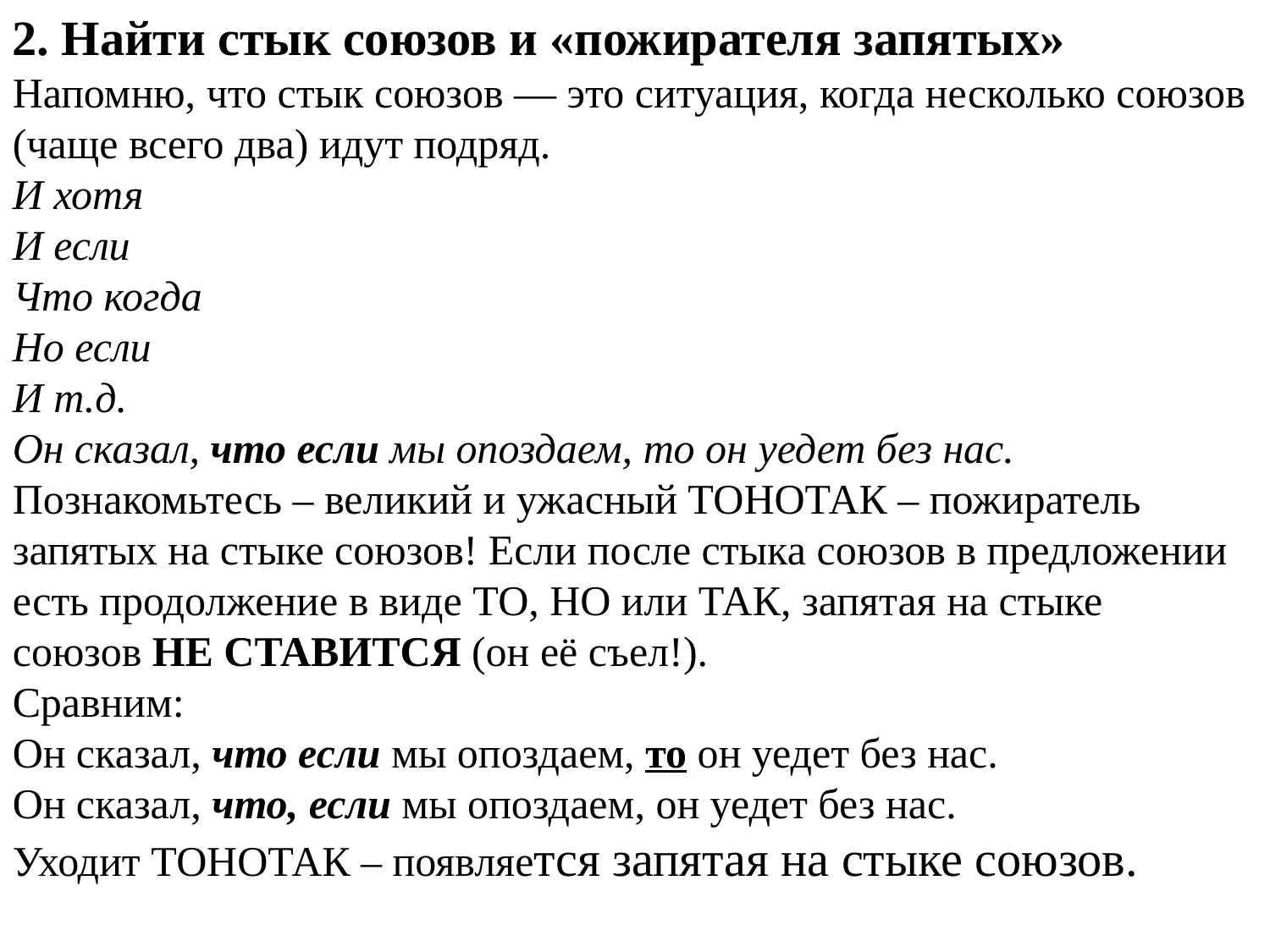

2. Найти стык союзов и «пожирателя запятых»
Напомню, что стык союзов — это ситуация, когда несколько союзов (чаще всего два) идут подряд.
И хотя
И если
Что когда
Но если
И т.д.
Он сказал, что если мы опоздаем, то он уедет без нас.
Познакомьтесь – великий и ужасный ТОНОТАК – пожиратель запятых на стыке союзов! Если после стыка союзов в предложении есть продолжение в виде ТО, НО или ТАК, запятая на стыке союзов НЕ СТАВИТСЯ (он её съел!).
Сравним:
Он сказал, что если мы опоздаем, то он уедет без нас.
Он сказал, что, если мы опоздаем, он уедет без нас.
Уходит ТОНОТАК – появляется запятая на стыке союзов.